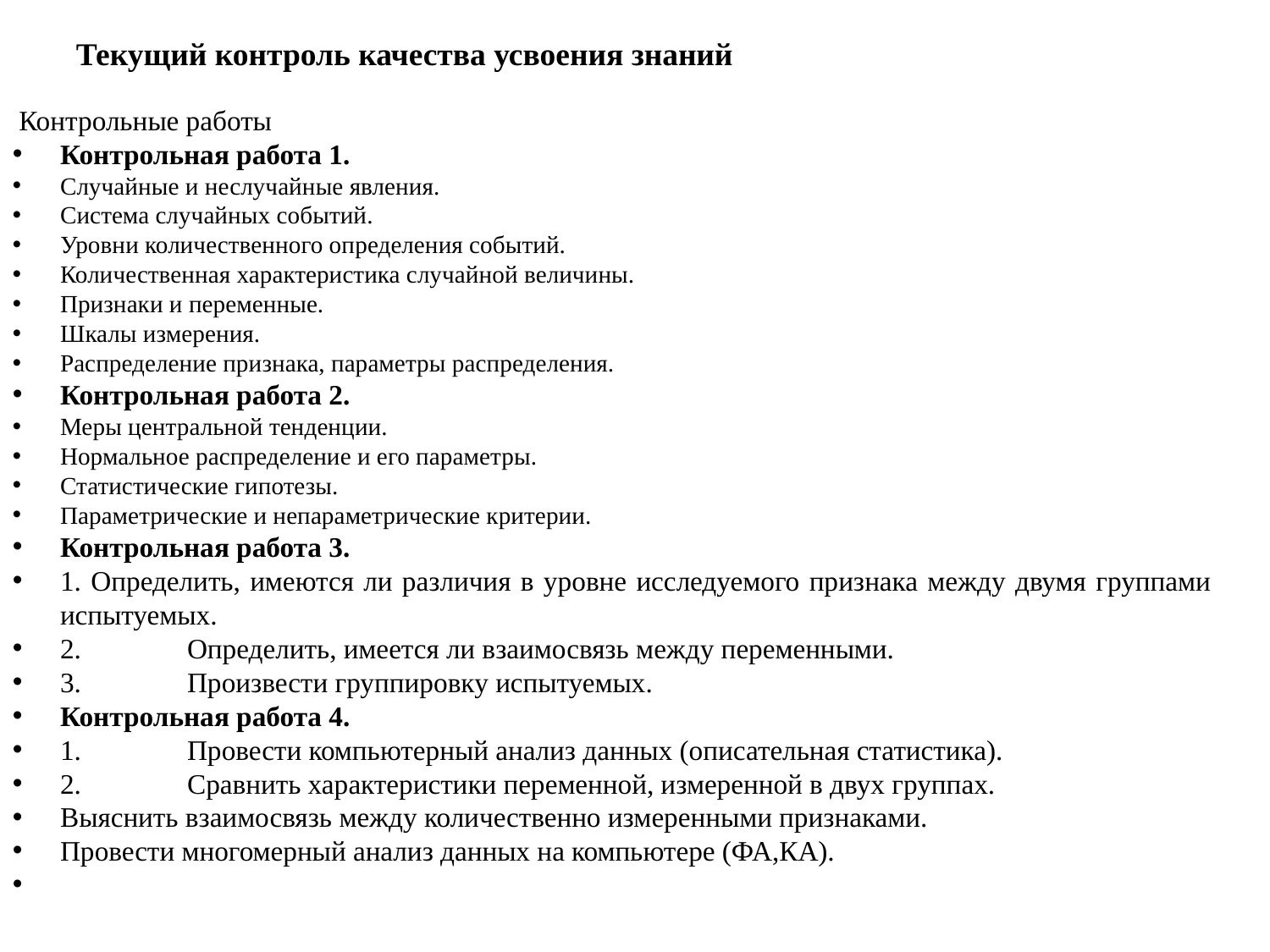

Текущий контроль качества усвоения знаний

 Контрольные работы
Контрольная работа 1.
Случайные и неслучайные явления.
Система случайных событий.
Уровни количественного определения событий.
Количественная характеристика случайной величины.
Признаки и переменные.
Шкалы измерения.
Распределение признака, параметры распределения.
Контрольная работа 2.
Меры центральной тенденции.
Нормальное распределение и его параметры.
Статистические гипотезы.
Параметрические и непараметрические критерии.
Контрольная работа 3.
1. Определить, имеются ли различия в уровне исследуемого признака между двумя группами испытуемых.
2.	Определить, имеется ли взаимосвязь между переменными.
3.	Произвести группировку испытуемых.
Контрольная работа 4.
1.	Провести компьютерный анализ данных (описательная статистика).
2.	Сравнить характеристики переменной, измеренной в двух группах.
Выяснить взаимосвязь между количественно измеренными признаками.
Провести многомерный анализ данных на компьютере (ФА,КА).